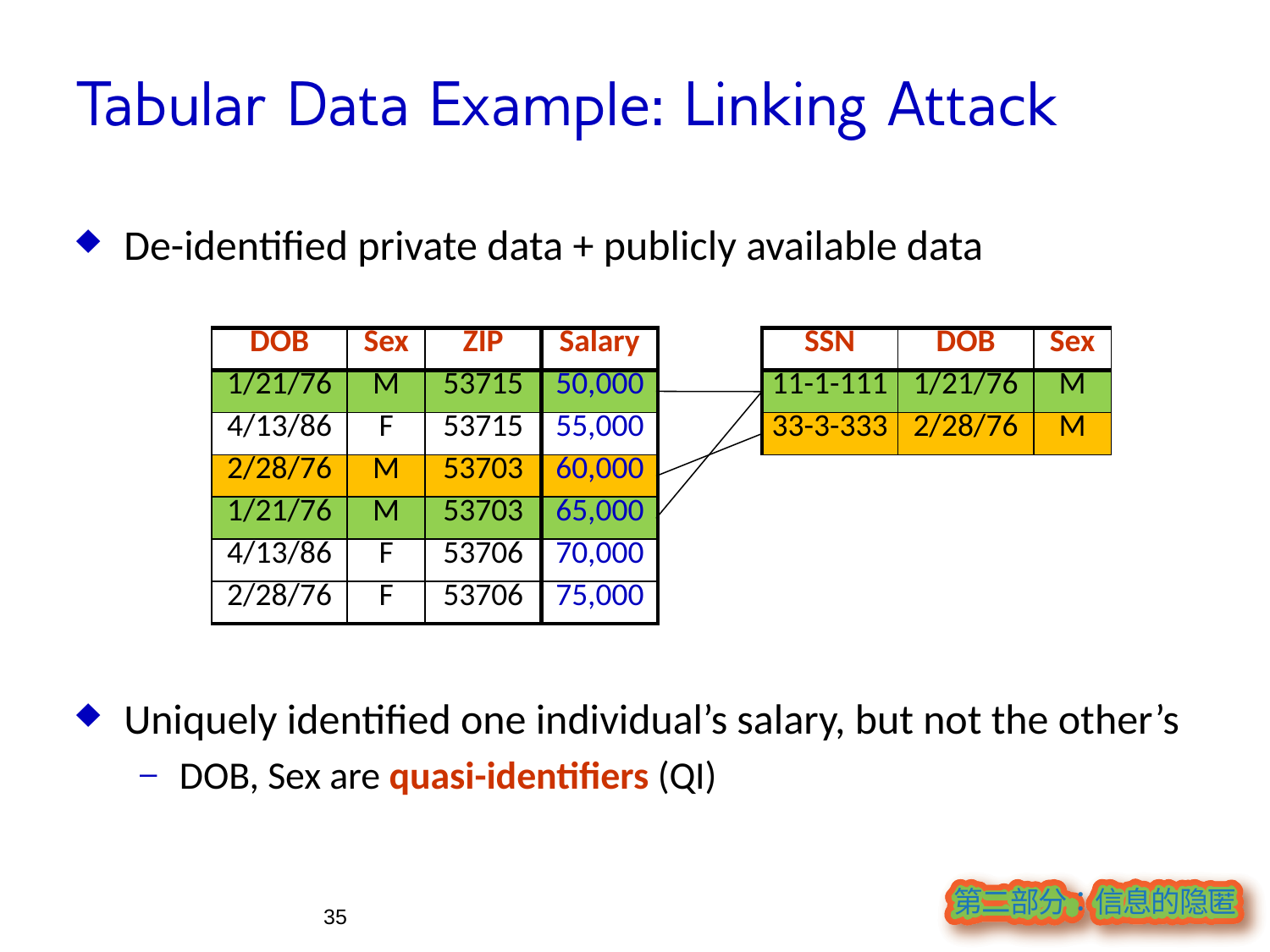

Tabular Data Example: Linking Attack
De-identified private data + publicly available data

Uniquely identified one individual’s salary, but not the other’s
DOB, Sex are quasi-identifiers (QI)
| DOB | Sex | ZIP | Salary |
| --- | --- | --- | --- |
| 1/21/76 | M | 53715 | 50,000 |
| 4/13/86 | F | 53715 | 55,000 |
| 2/28/76 | M | 53703 | 60,000 |
| 1/21/76 | M | 53703 | 65,000 |
| 4/13/86 | F | 53706 | 70,000 |
| 2/28/76 | F | 53706 | 75,000 |
| SSN | DOB | Sex |
| --- | --- | --- |
| 11-1-111 | 1/21/76 | M |
| 33-3-333 | 2/28/76 | M |
35